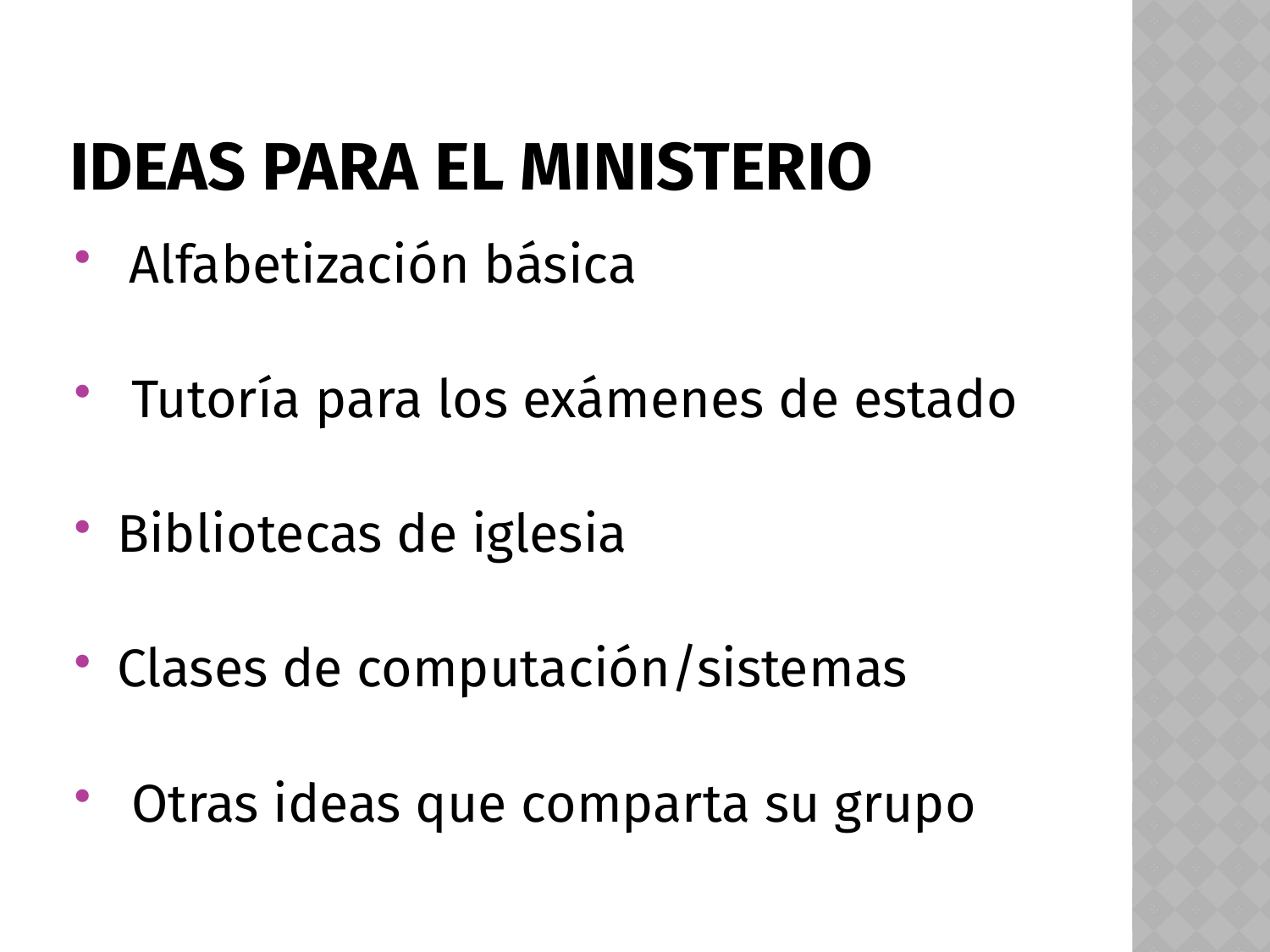

# IDEAS PARA EL MINISTERIO
 Alfabetización básica

 Tutoría para los exámenes de estado

Bibliotecas de iglesia

Clases de computación/sistemas

 Otras ideas que comparta su grupo